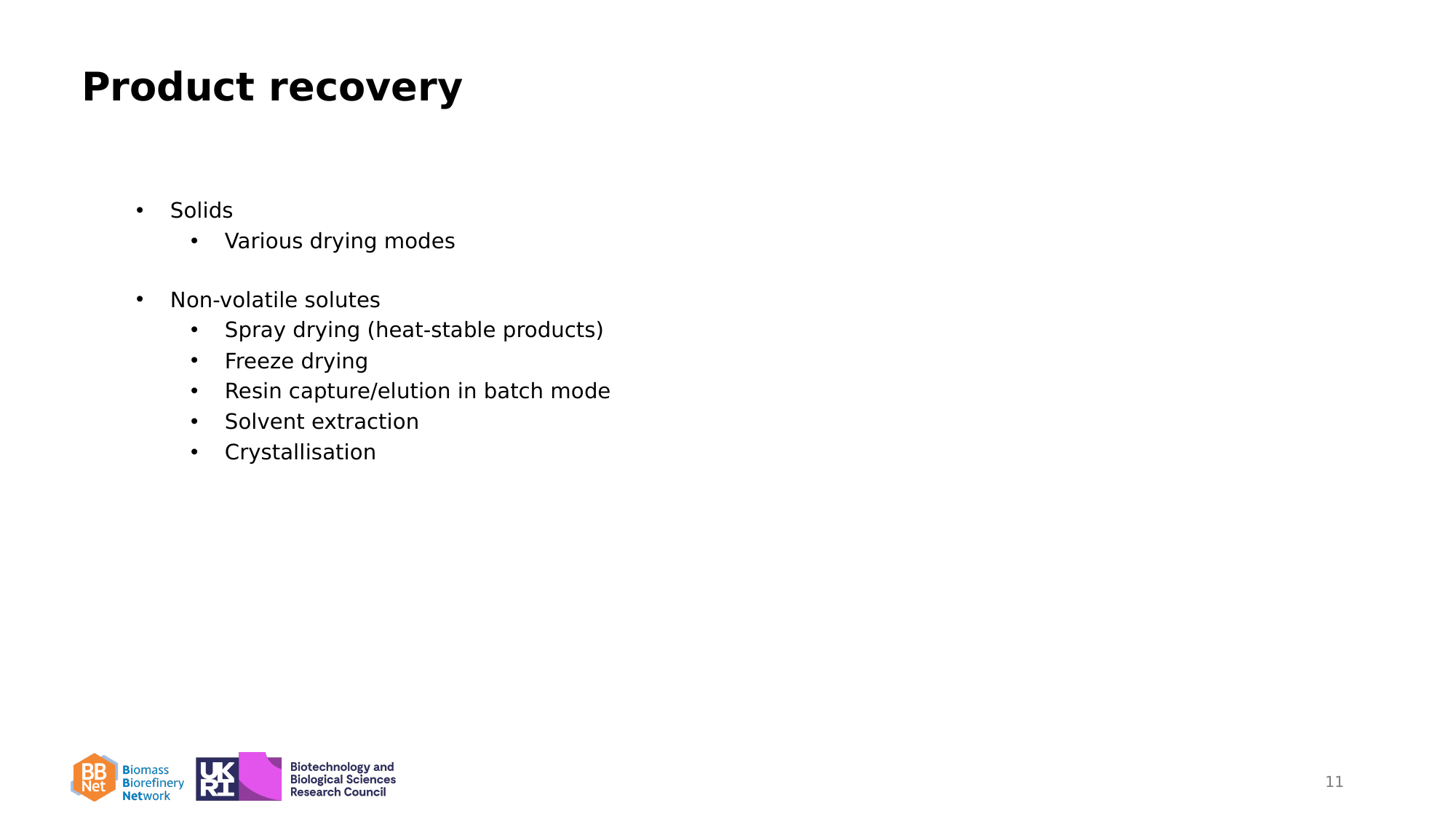

Product recovery
Solids
Various drying modes

Non-volatile solutes
Spray drying (heat-stable products)
Freeze drying
Resin capture/elution in batch mode
Solvent extraction
Crystallisation

11